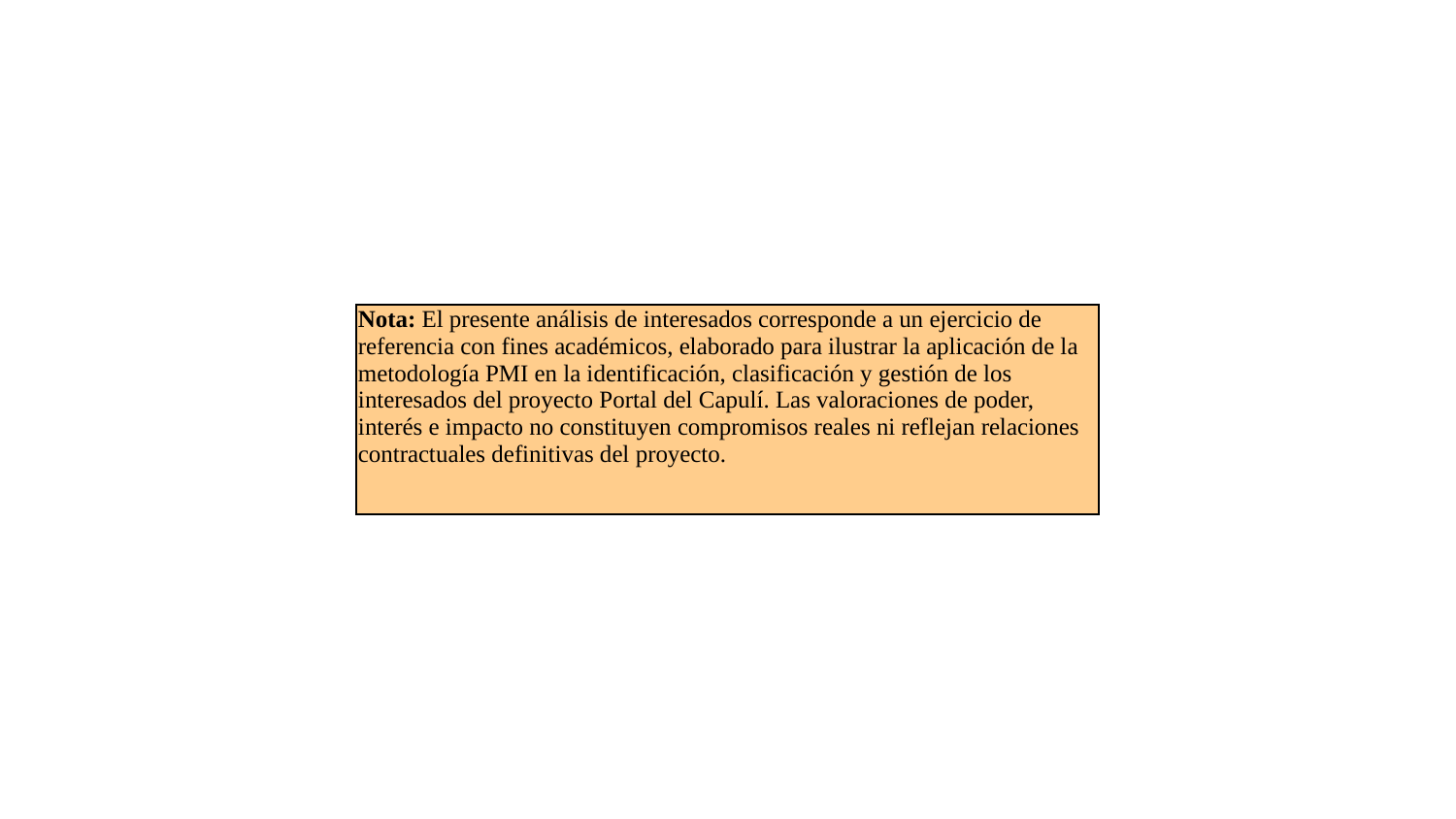

| Nota: El presente análisis de interesados corresponde a un ejercicio de referencia con fines académicos, elaborado para ilustrar la aplicación de la metodología PMI en la identificación, clasificación y gestión de los interesados del proyecto Portal del Capulí. Las valoraciones de poder, interés e impacto no constituyen compromisos reales ni reflejan relaciones contractuales definitivas del proyecto. |
| --- |